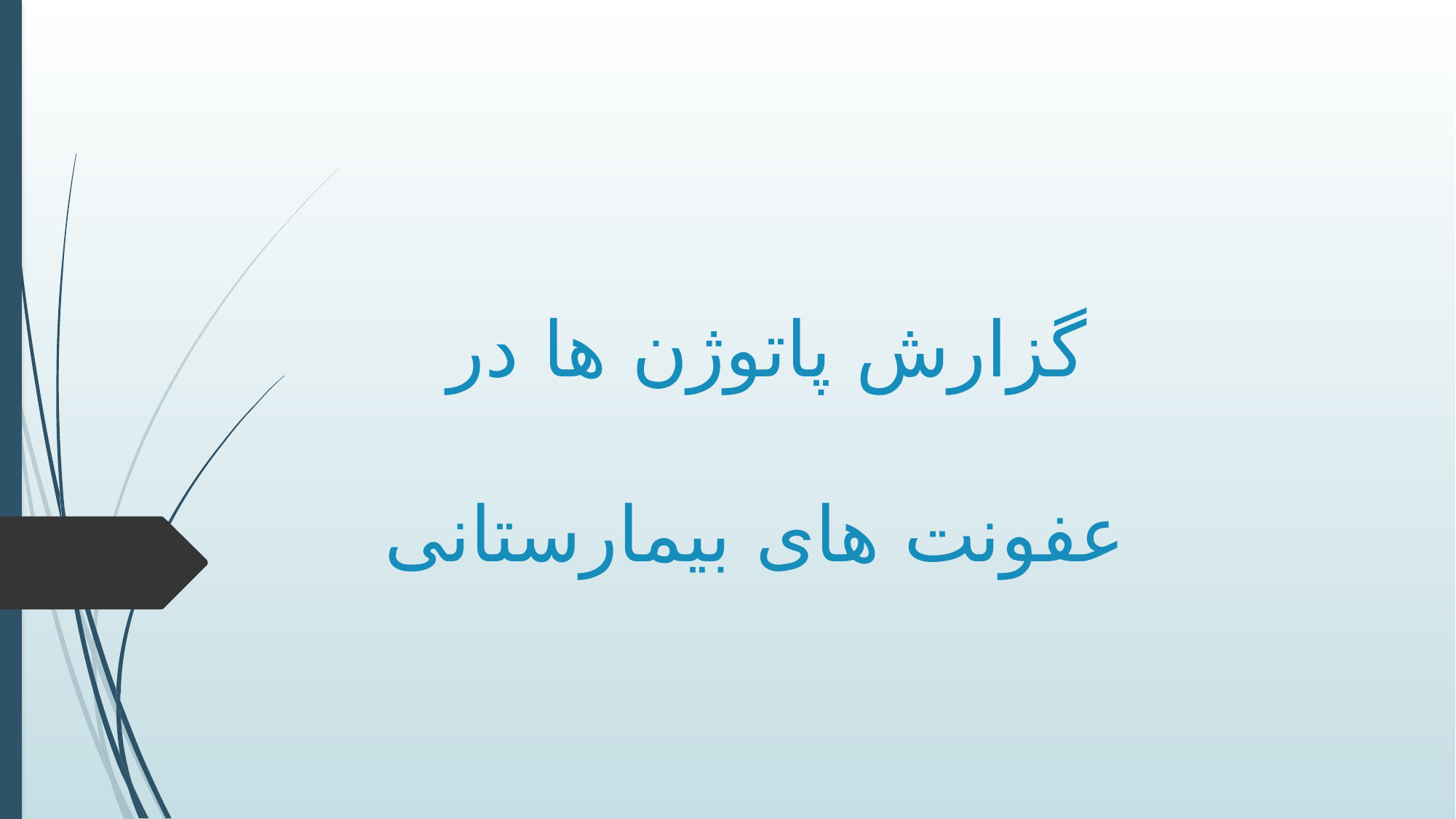

# گزارش پاتوژن ها در عفونت های بیمارستانی